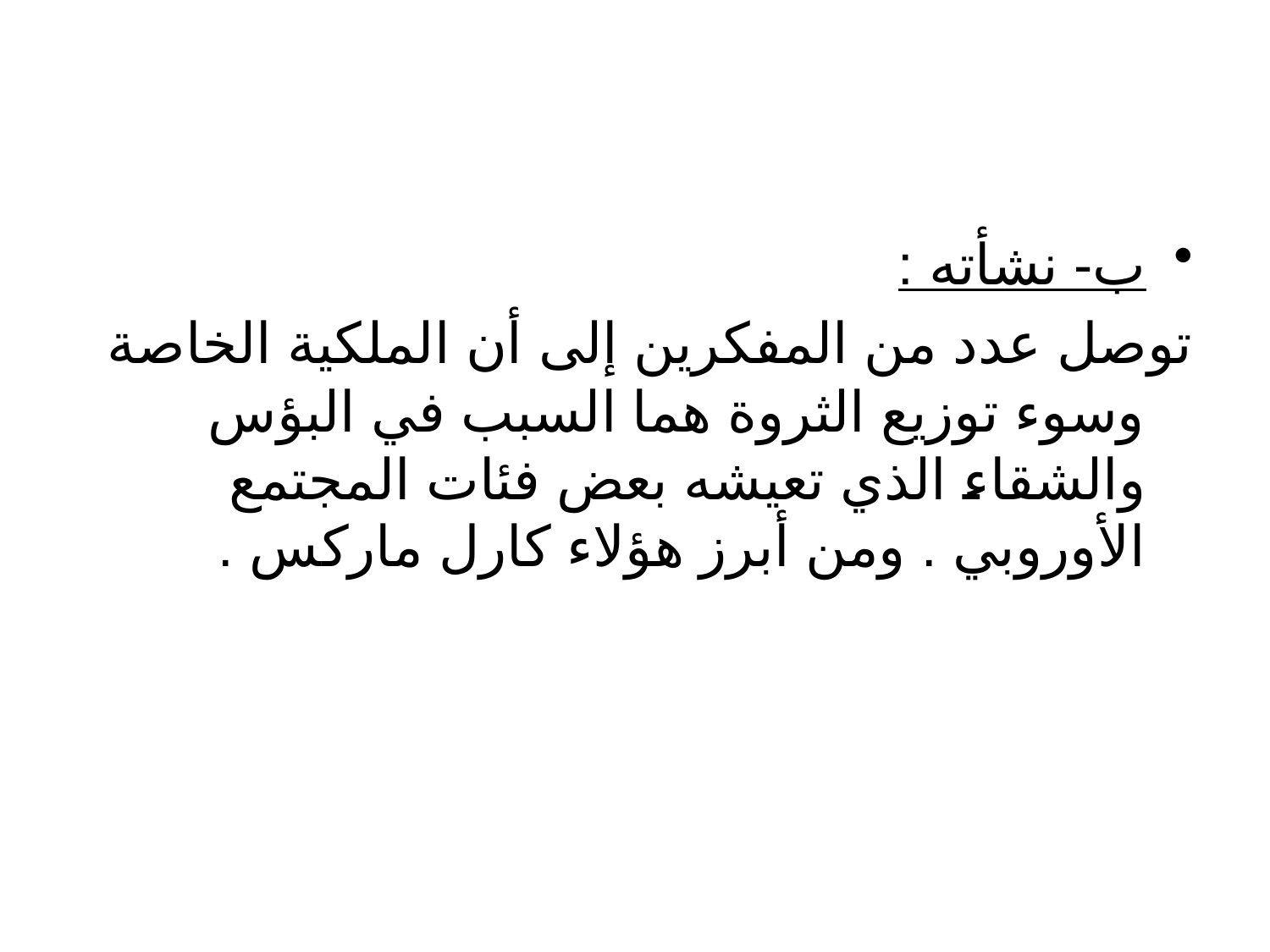

ب- نشأته :
توصل عدد من المفكرين إلى أن الملكية الخاصة وسوء توزيع الثروة هما السبب في البؤس والشقاء الذي تعيشه بعض فئات المجتمع الأوروبي . ومن أبرز هؤلاء كارل ماركس .